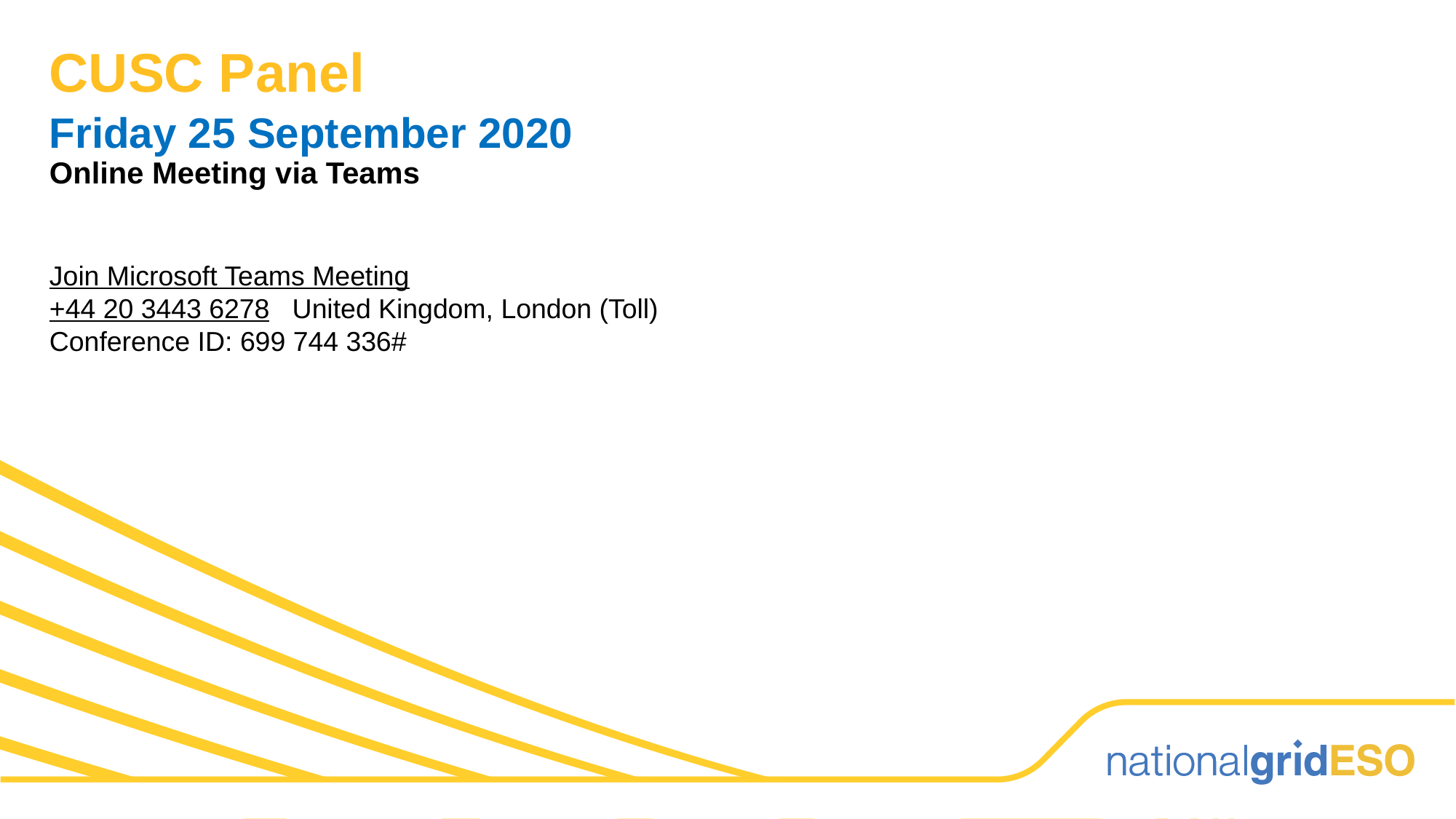

CUSC Panel
# Friday 25 September 2020
Online Meeting via Teams
Join Microsoft Teams Meeting
+44 20 3443 6278   United Kingdom, London (Toll)
Conference ID: 699 744 336#